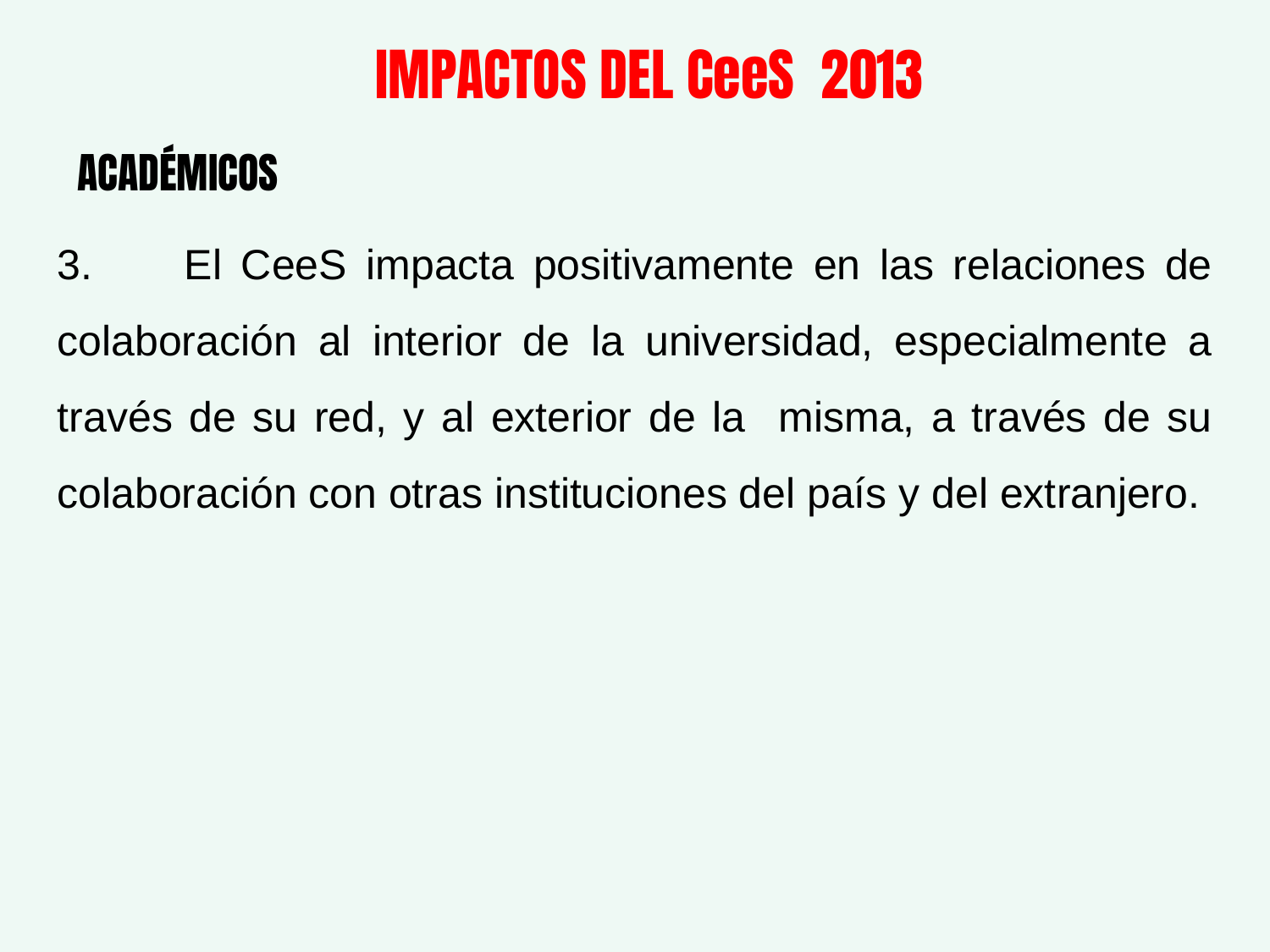

IMPACTOS DEL CeeS  2013
ACADÉMICOS
3.	El CeeS impacta positivamente en las relaciones de colaboración al interior de la universidad, especialmente a través de su red, y al exterior de la  misma, a través de su colaboración con otras instituciones del país y del extranjero.